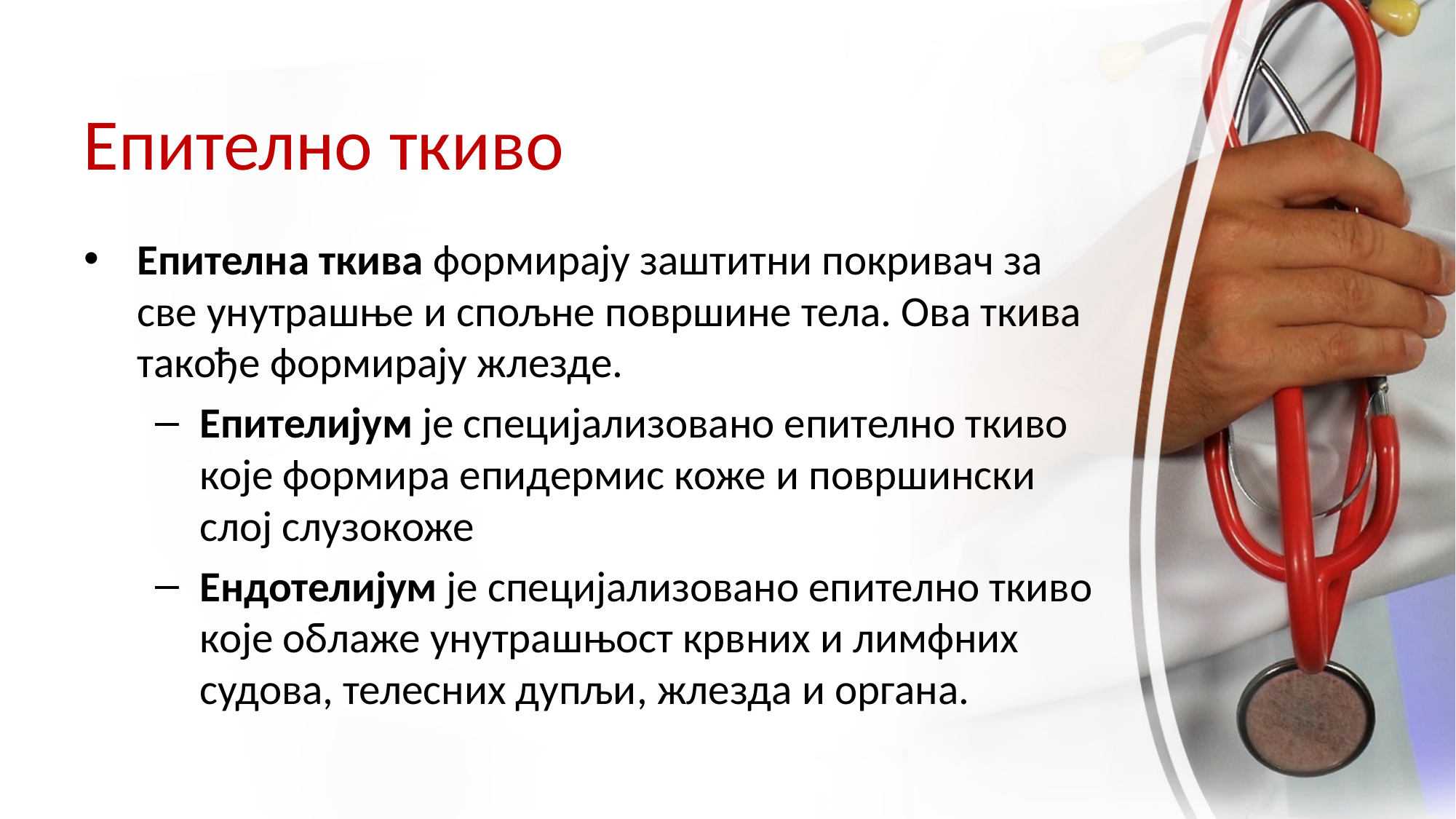

# Епително ткиво
Епителна ткива формирају заштитни покривач за све унутрашње и спољне површине тела. Ова ткива такође формирају жлезде.
Епителијум је специјализовано епително ткиво које формира епидермис коже и површински слој слузокоже
Ендотелијум је специјализовано епително ткиво које облаже унутрашњост крвних и лимфних судова, телесних дупљи, жлезда и органа.